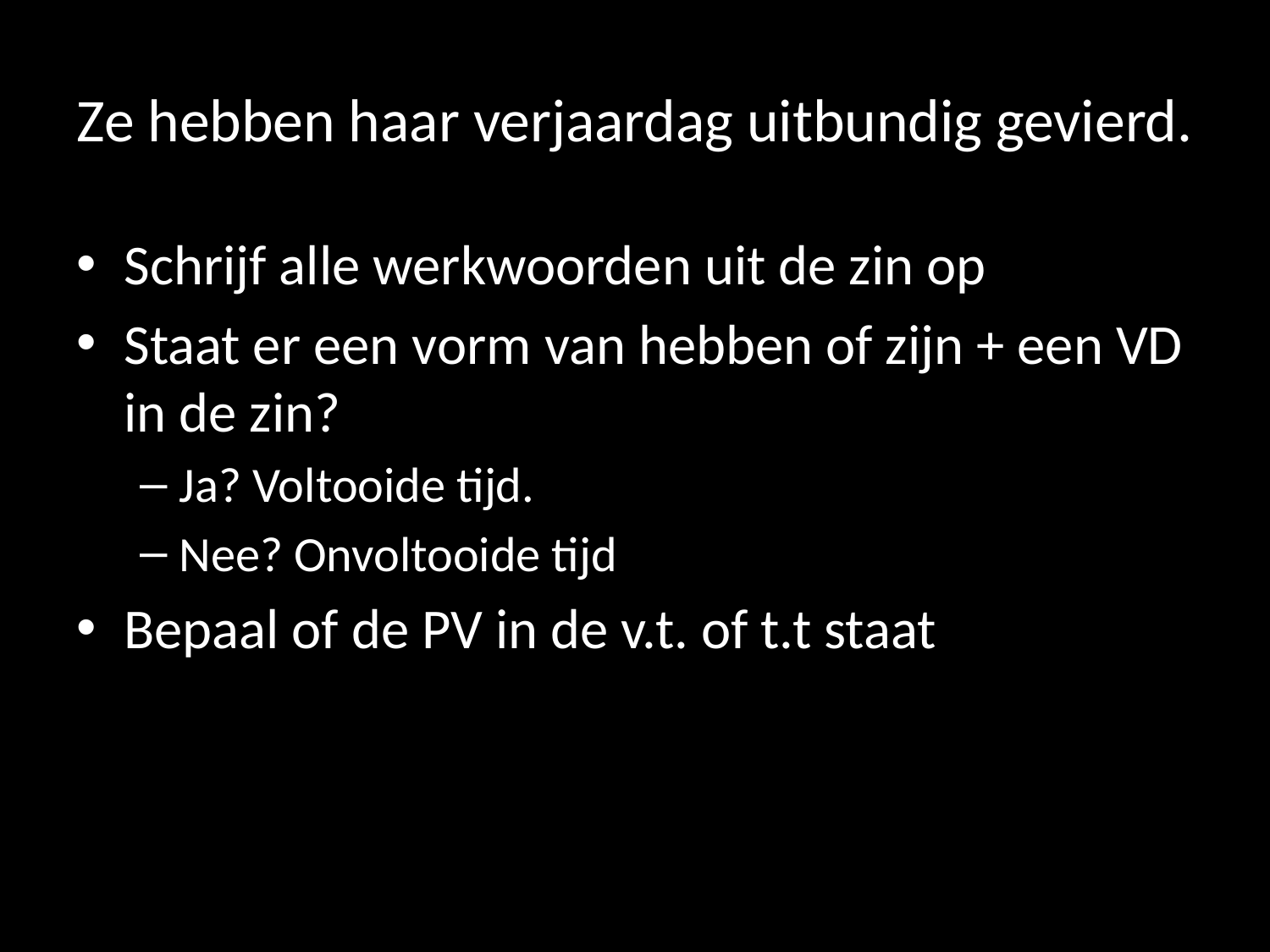

# Ze hebben haar verjaardag uitbundig gevierd.
Schrijf alle werkwoorden uit de zin op
Staat er een vorm van hebben of zijn + een VD in de zin?
Ja? Voltooide tijd.
Nee? Onvoltooide tijd
Bepaal of de PV in de v.t. of t.t staat